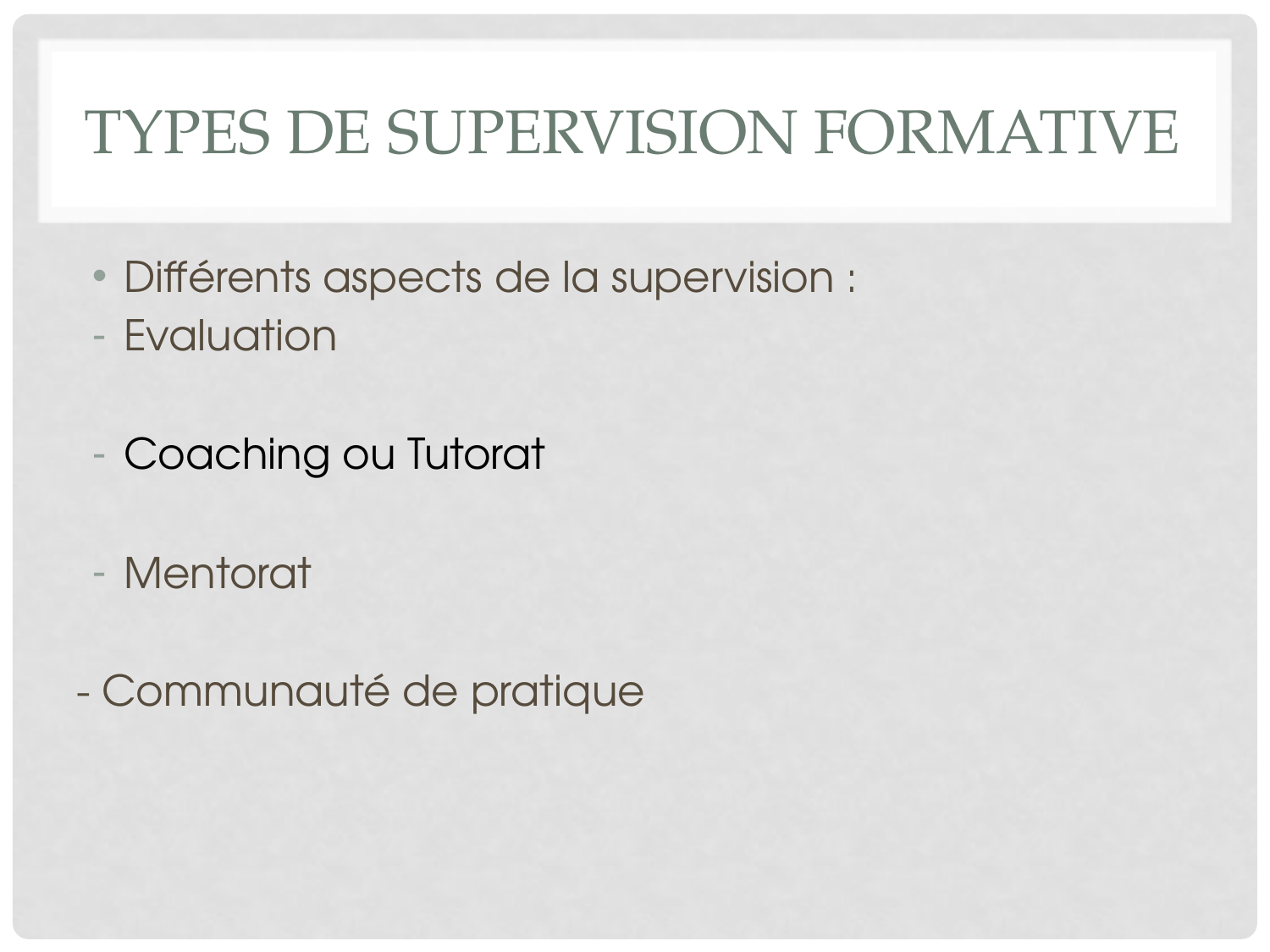

# Types de supervision formative
Différents aspects de la supervision :
Evaluation

Coaching ou Tutorat

Mentorat

- Communauté de pratique